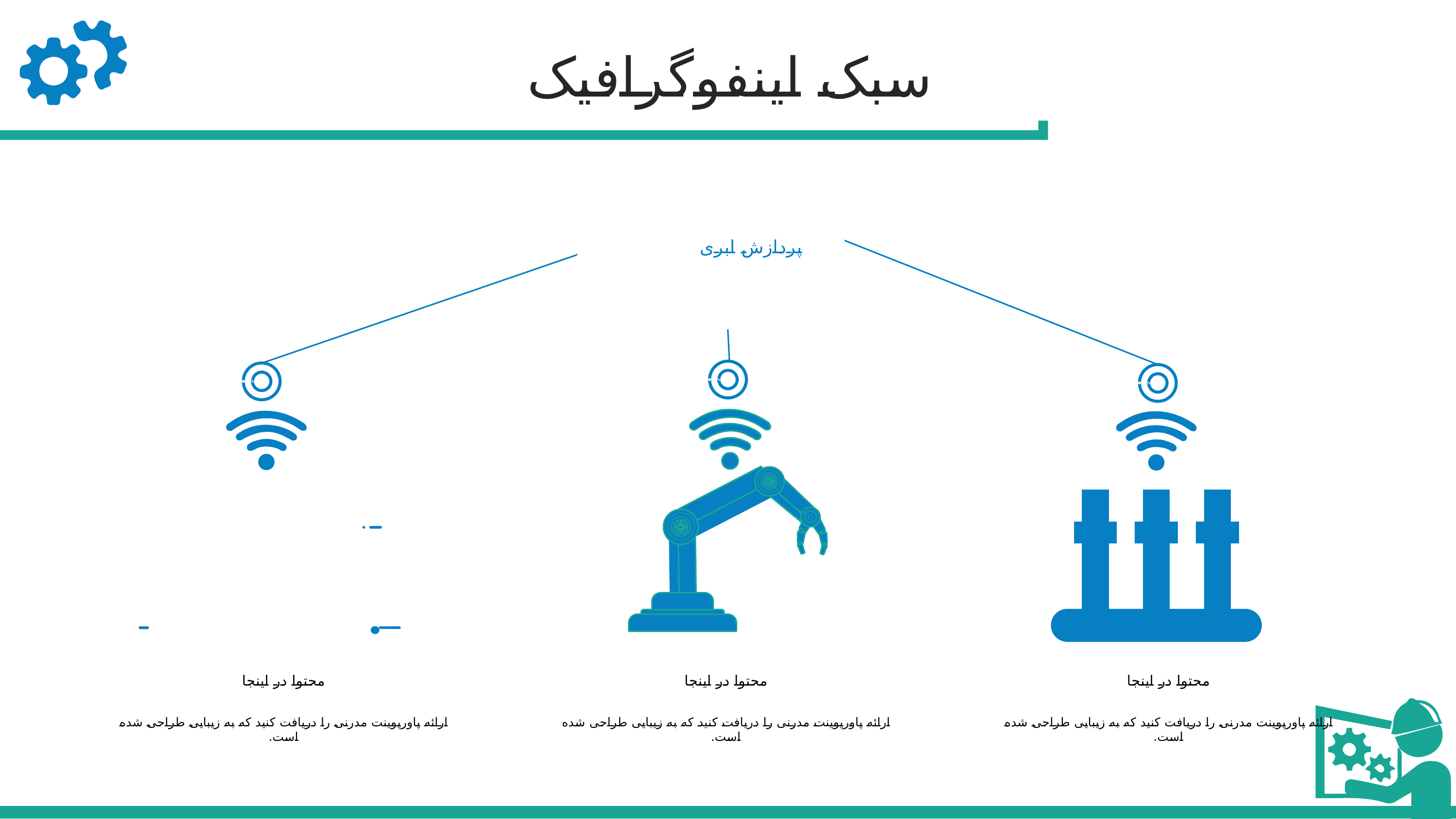

سبک اینفوگرافیک

پردازش ابری

محتوا در اینجا
محتوا در اینجا
محتوا در اینجا

ارائه پاورپوینت مدرنی را دریافت کنید که به زیبایی طراحی شده است.
ارائه پاورپوینت مدرنی را دریافت کنید که به زیبایی طراحی شده است.
ارائه پاورپوینت مدرنی را دریافت کنید که به زیبایی طراحی شده است.